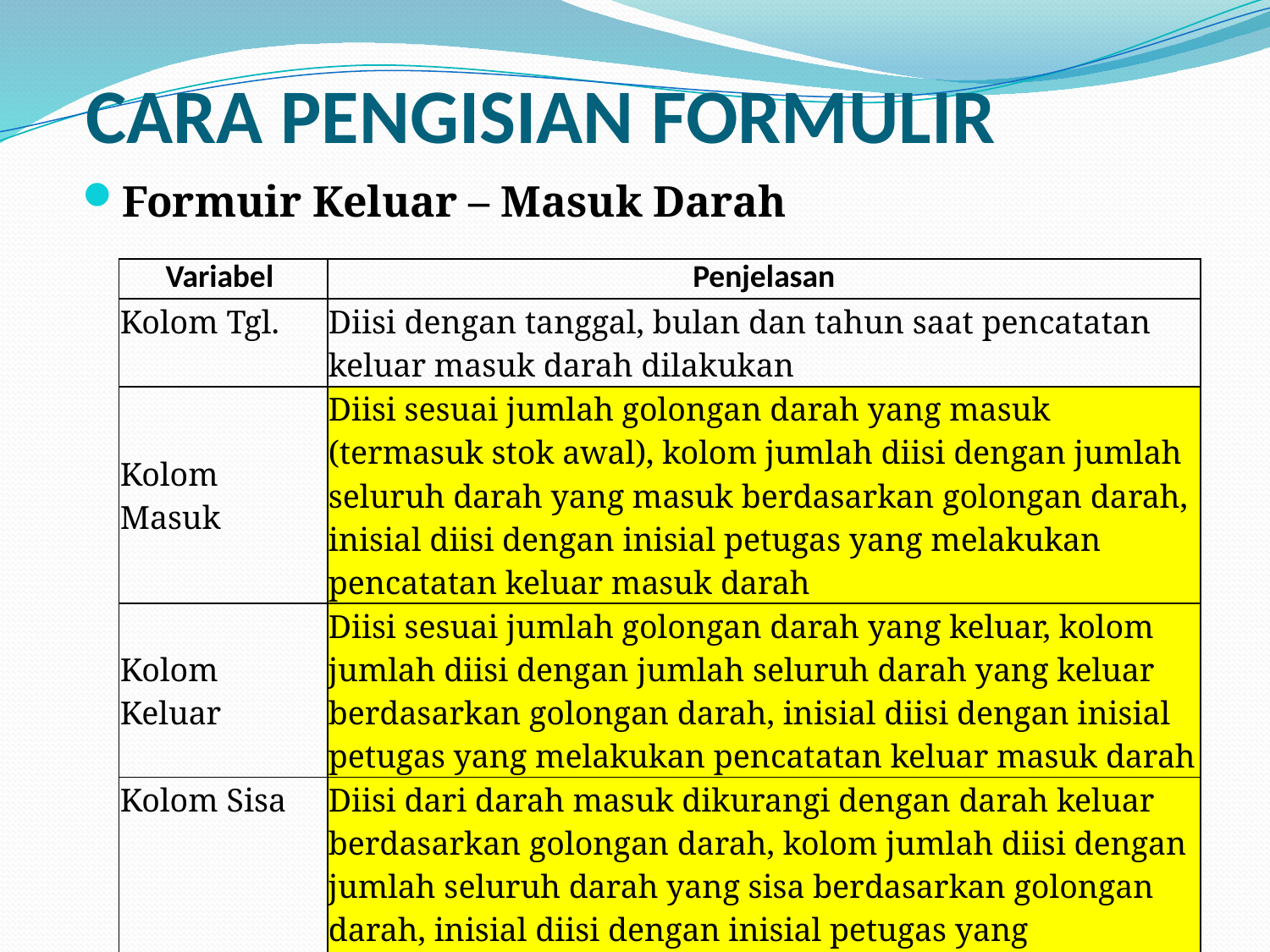

# CARA PENGISIAN FORMULIR
Formuir Keluar – Masuk Darah
| Variabel | Penjelasan |
| --- | --- |
| Kolom Tgl. | Diisi dengan tanggal, bulan dan tahun saat pencatatan keluar masuk darah dilakukan |
| Kolom Masuk | Diisi sesuai jumlah golongan darah yang masuk (termasuk stok awal), kolom jumlah diisi dengan jumlah seluruh darah yang masuk berdasarkan golongan darah, inisial diisi dengan inisial petugas yang melakukan pencatatan keluar masuk darah |
| Kolom Keluar | Diisi sesuai jumlah golongan darah yang keluar, kolom jumlah diisi dengan jumlah seluruh darah yang keluar berdasarkan golongan darah, inisial diisi dengan inisial petugas yang melakukan pencatatan keluar masuk darah |
| Kolom Sisa | Diisi dari darah masuk dikurangi dengan darah keluar berdasarkan golongan darah, kolom jumlah diisi dengan jumlah seluruh darah yang sisa berdasarkan golongan darah, inisial diisi dengan inisial petugas yang melakukan pencatatan keluar masuk darah |
| Kolom Keterangan | Diisi dengan catatan penunjang kegiatan keluar masuk darah |